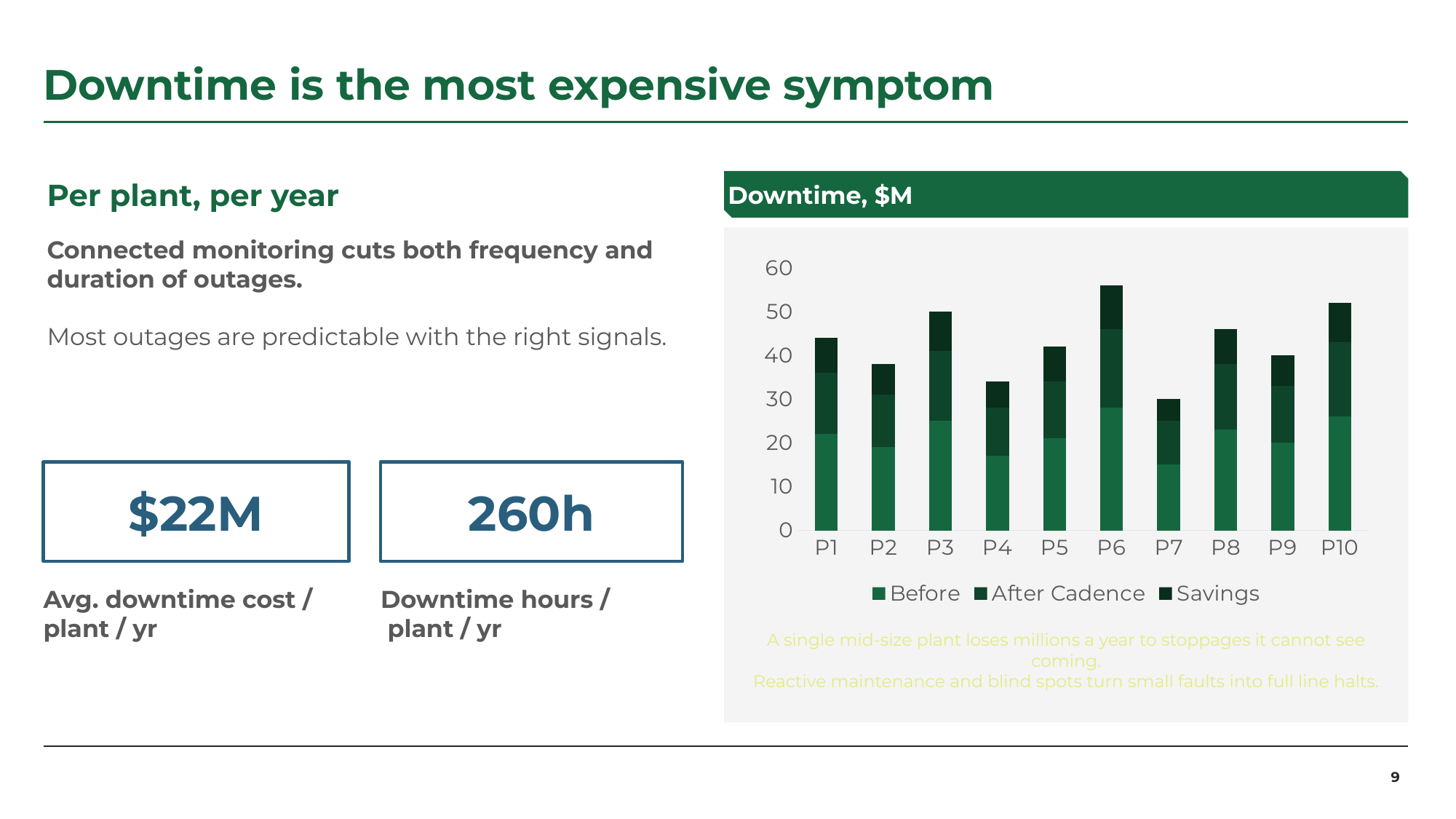

# Downtime is the most expensive symptom
Per plant, per year
Downtime, $M

Connected monitoring cuts both frequency and duration of outages.

Most outages are predictable with the right signals.

### Chart

| Category | Before | After Cadence | Savings |
|---|---|---|---|
| P1 | 22.0 | 14.0 | 8.0 |
| P2 | 19.0 | 12.0 | 7.0 |
| P3 | 25.0 | 16.0 | 9.0 |
| P4 | 17.0 | 11.0 | 6.0 |
| P5 | 21.0 | 13.0 | 8.0 |
| P6 | 28.0 | 18.0 | 10.0 |
| P7 | 15.0 | 10.0 | 5.0 |
| P8 | 23.0 | 15.0 | 8.0 |
| P9 | 20.0 | 13.0 | 7.0 |
| P10 | 26.0 | 17.0 | 9.0 |
$22M
260h
Avg. downtime cost / plant / yr
Downtime hours /
 plant / yr
A single mid-size plant loses millions a year to stoppages it cannot see coming.
Reactive maintenance and blind spots turn small faults into full line halts.
9